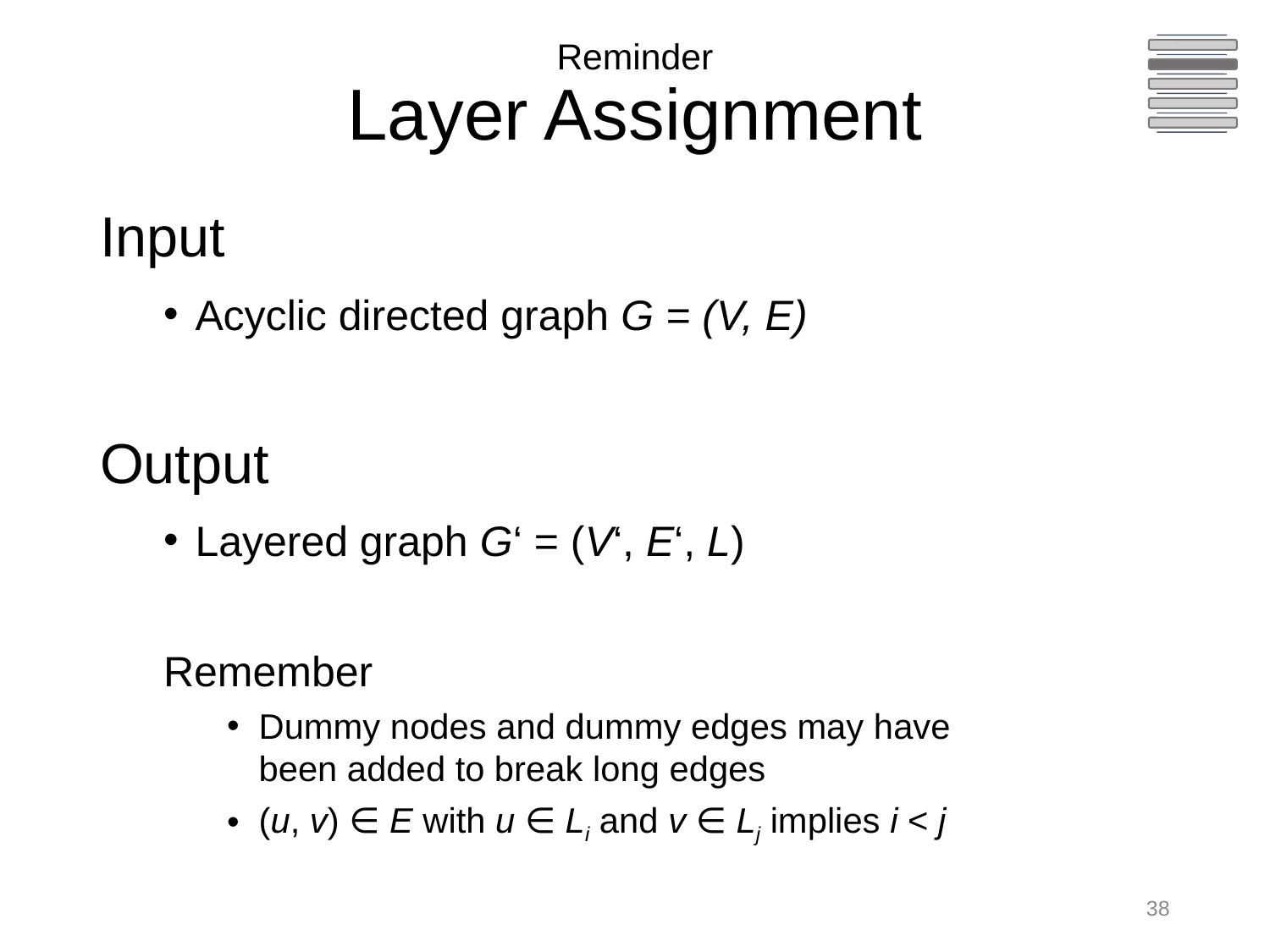

# Reminder Layer Assignment
Input
Acyclic directed graph G = (V, E)

Output
Layered graph G‘ = (V‘, E‘, L)

Remember
Dummy nodes and dummy edges may have
been added to break long edges
(u, v) ∈ E with u ∈ Li and v ∈ Lj implies i < j

38